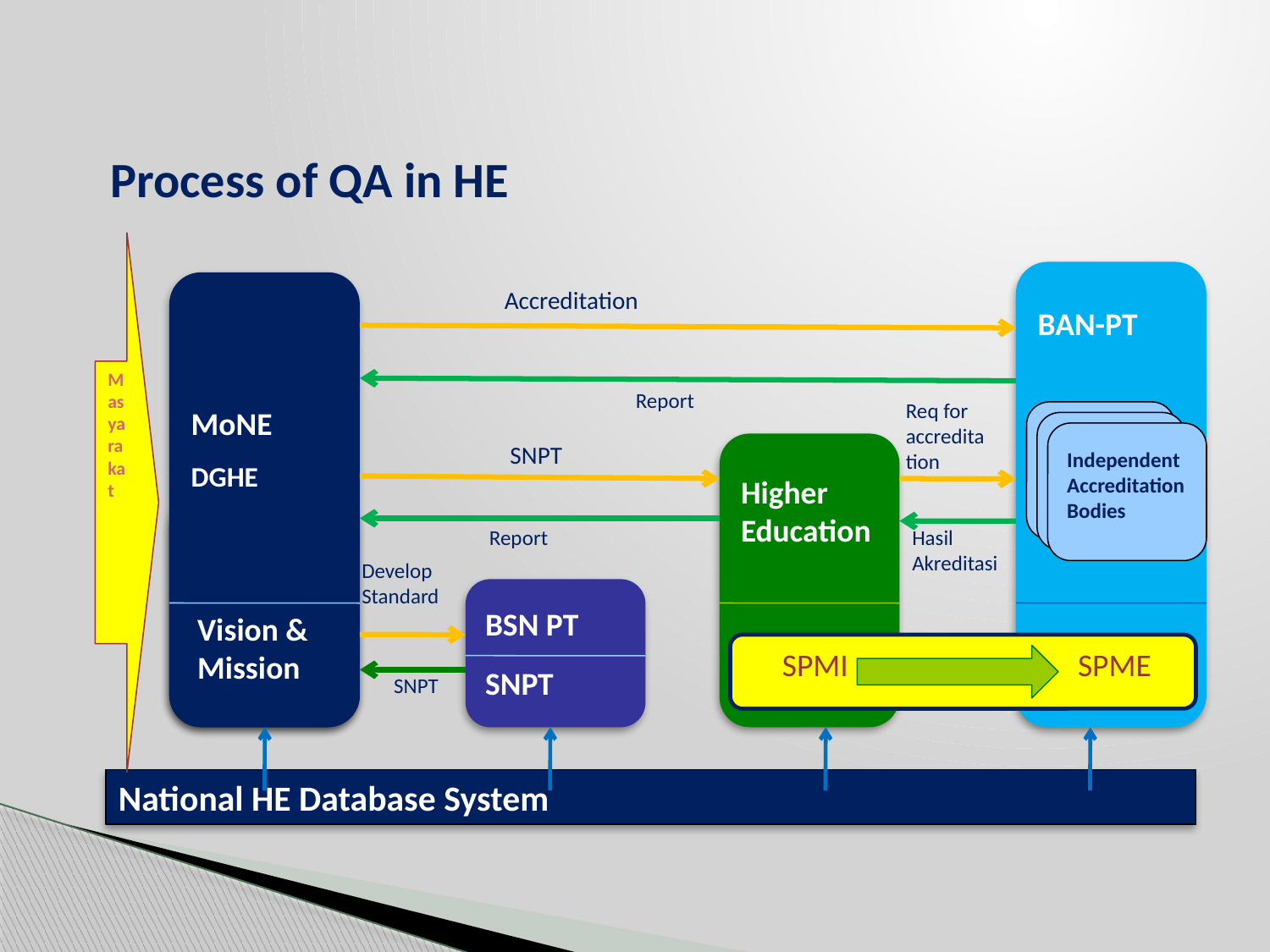

Process of QA in HE
Masyarakat
BAN-PT

SPME

MoNE

DGHE

Accreditation
Report
Req for accreditation
Lembaga Akreditasi Mandiri
Lembaga Akreditasi Mandiri

Independent Accreditation Bodies
SNPT
Higher Education

SPMI

Report
Hasil
Akreditasi
Develop Standard

BSN PT

SNPT
Vision & Mission
     SPMI                                SPME

SNPT
National HE Database System